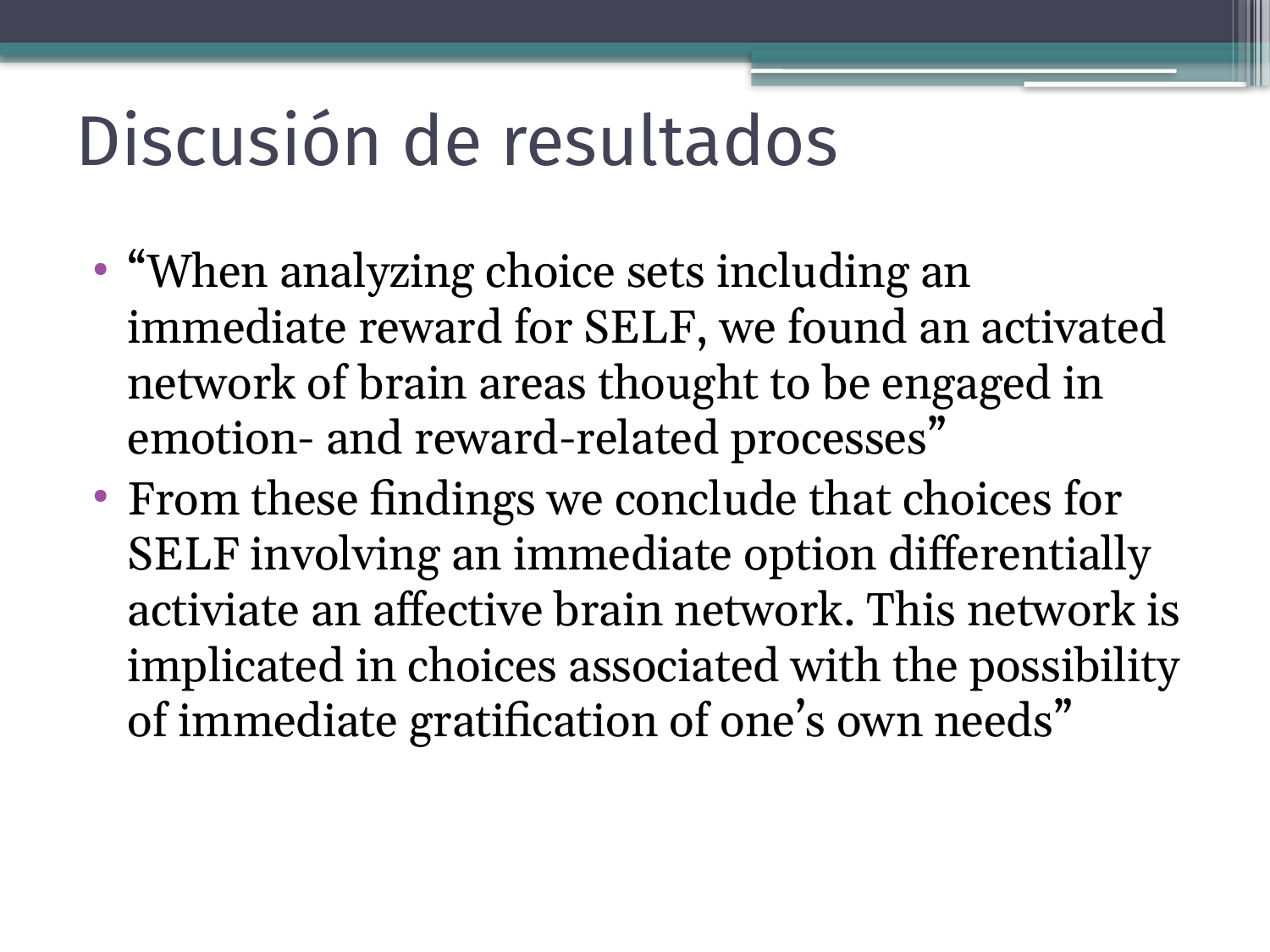

# Discusión de resultados
“When analyzing choice sets including an immediate reward for SELF, we found an activated network of brain areas thought to be engaged in emotion- and reward-related processes”
From these findings we conclude that choices for SELF involving an immediate option differentially activiate an affective brain network. This network is implicated in choices associated with the possibility of immediate gratification of one’s own needs”